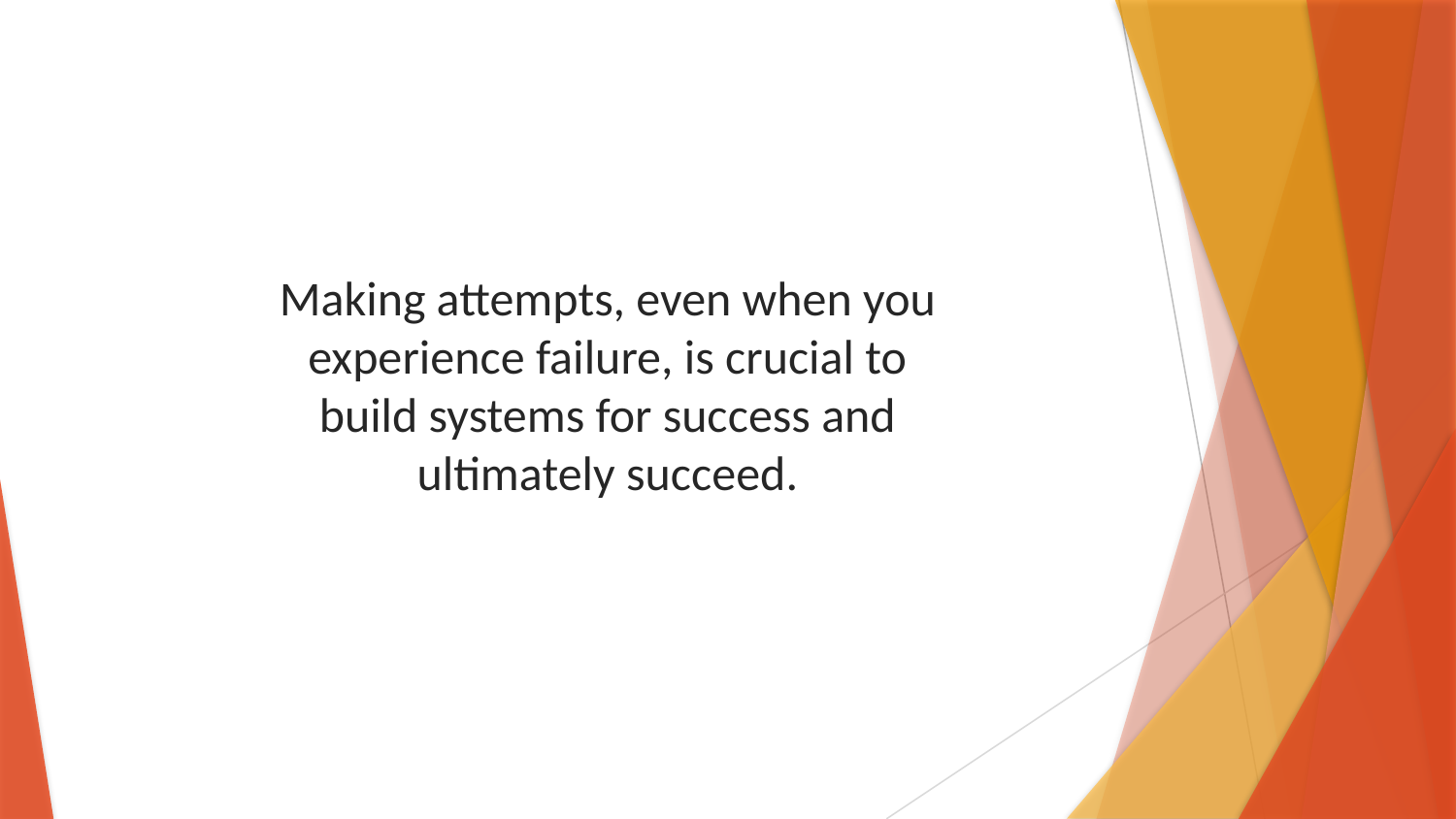

Making attempts, even when you experience failure, is crucial to build systems for success and ultimately succeed.